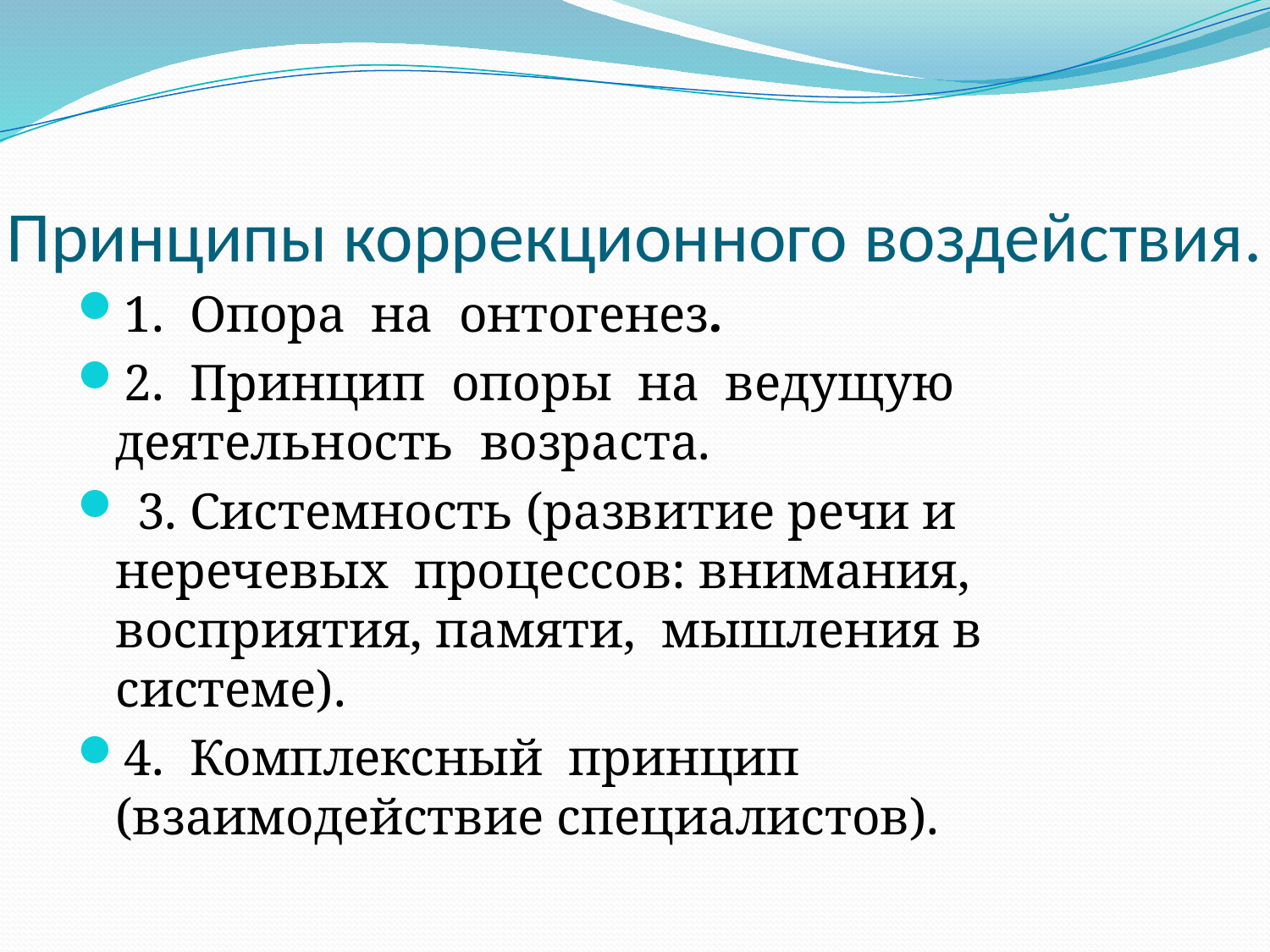

# Принципы коррекционного воздействия.
1.  Опора  на  онтогенез.
2.  Принцип  опоры  на  ведущую  деятельность  возраста.
 3. Системность (развитие речи и неречевых  процессов: внимания, восприятия, памяти,  мышления в системе).
4.  Комплексный  принцип (взаимодействие специалистов).